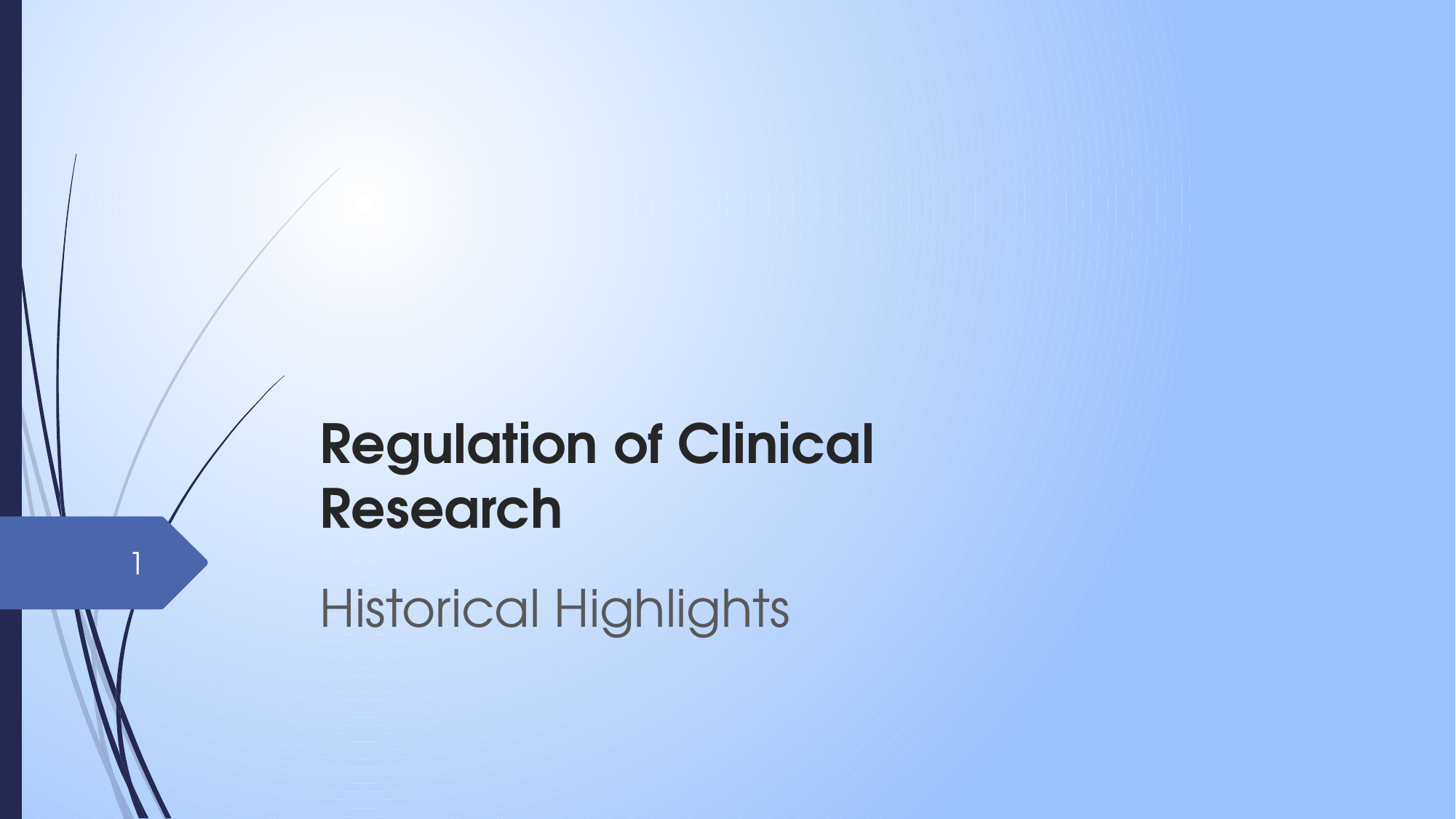

# Regulation of Clinical Research
1
Historical Highlights